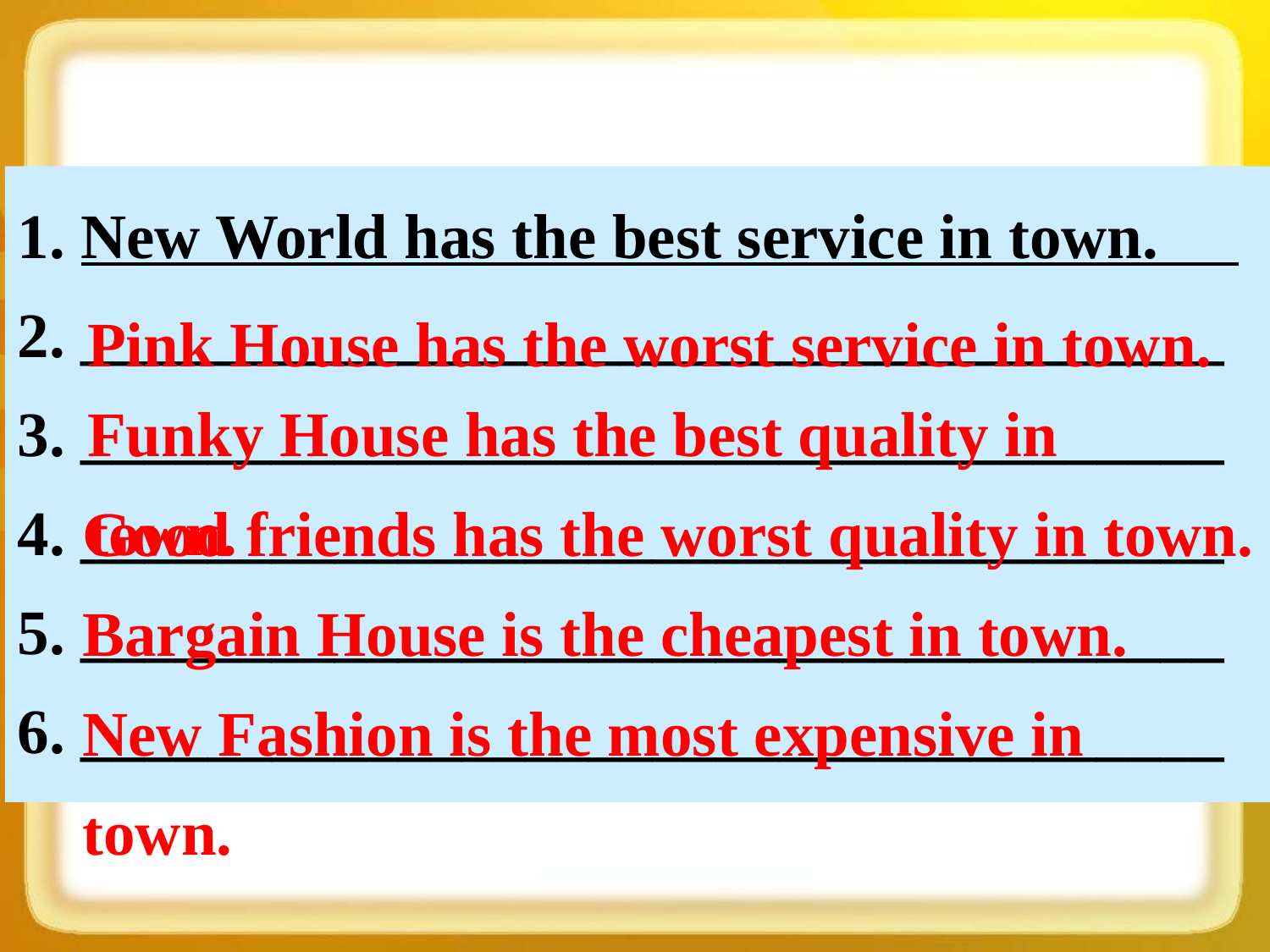

1. New World has the best service in town.
2. ____________________________________
3. ____________________________________
4. ____________________________________
5. ____________________________________
6. ____________________________________
Pink House has the worst service in town.
Funky House has the best quality in town.
Good friends has the worst quality in town.
Bargain House is the cheapest in town.
New Fashion is the most expensive in town.